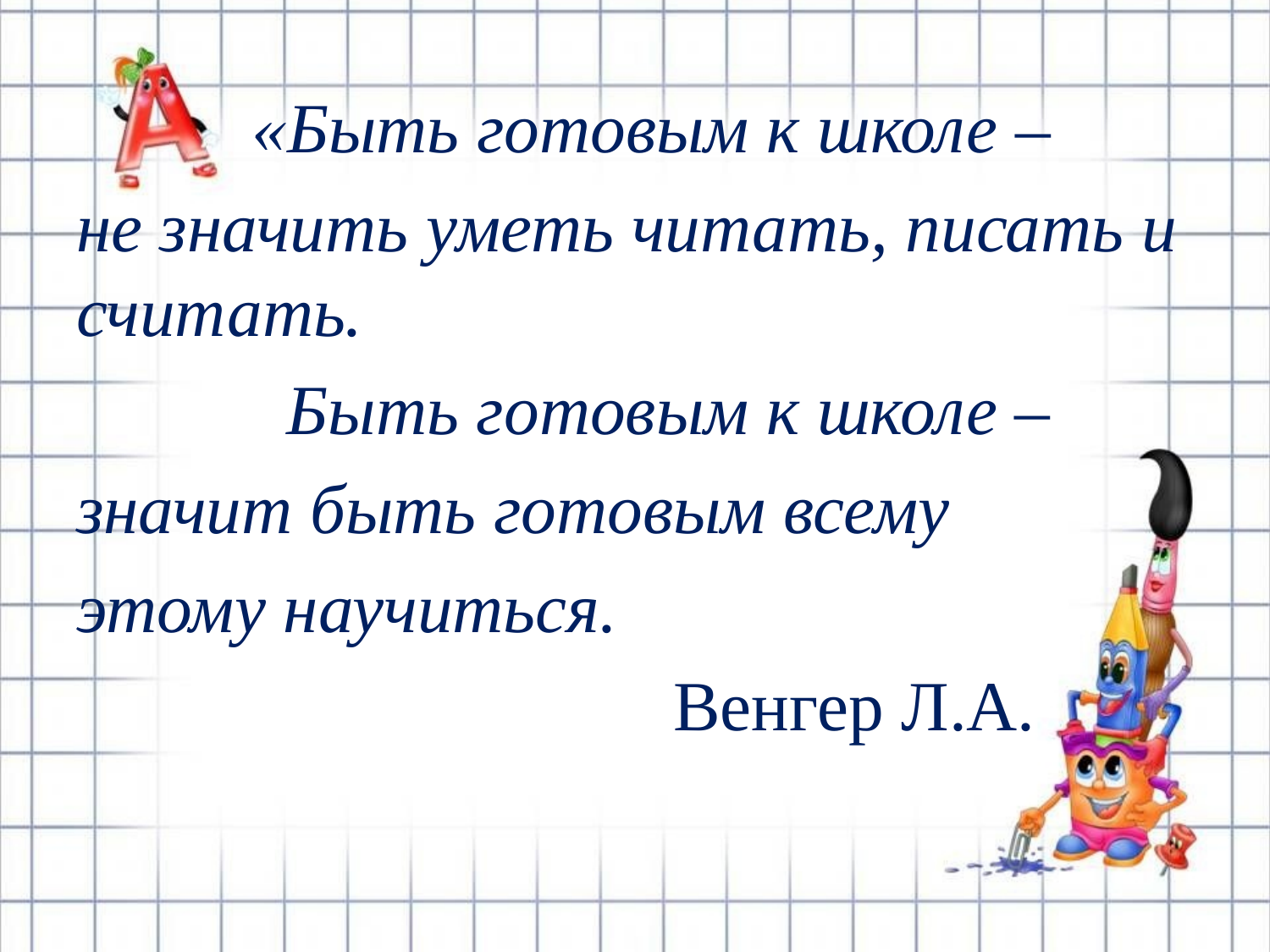

«Быть готовым к школе –
не значить уметь читать, писать и считать.
            Быть готовым к школе –
значит быть готовым всему
этому научиться.
                                  Венгер Л.А.